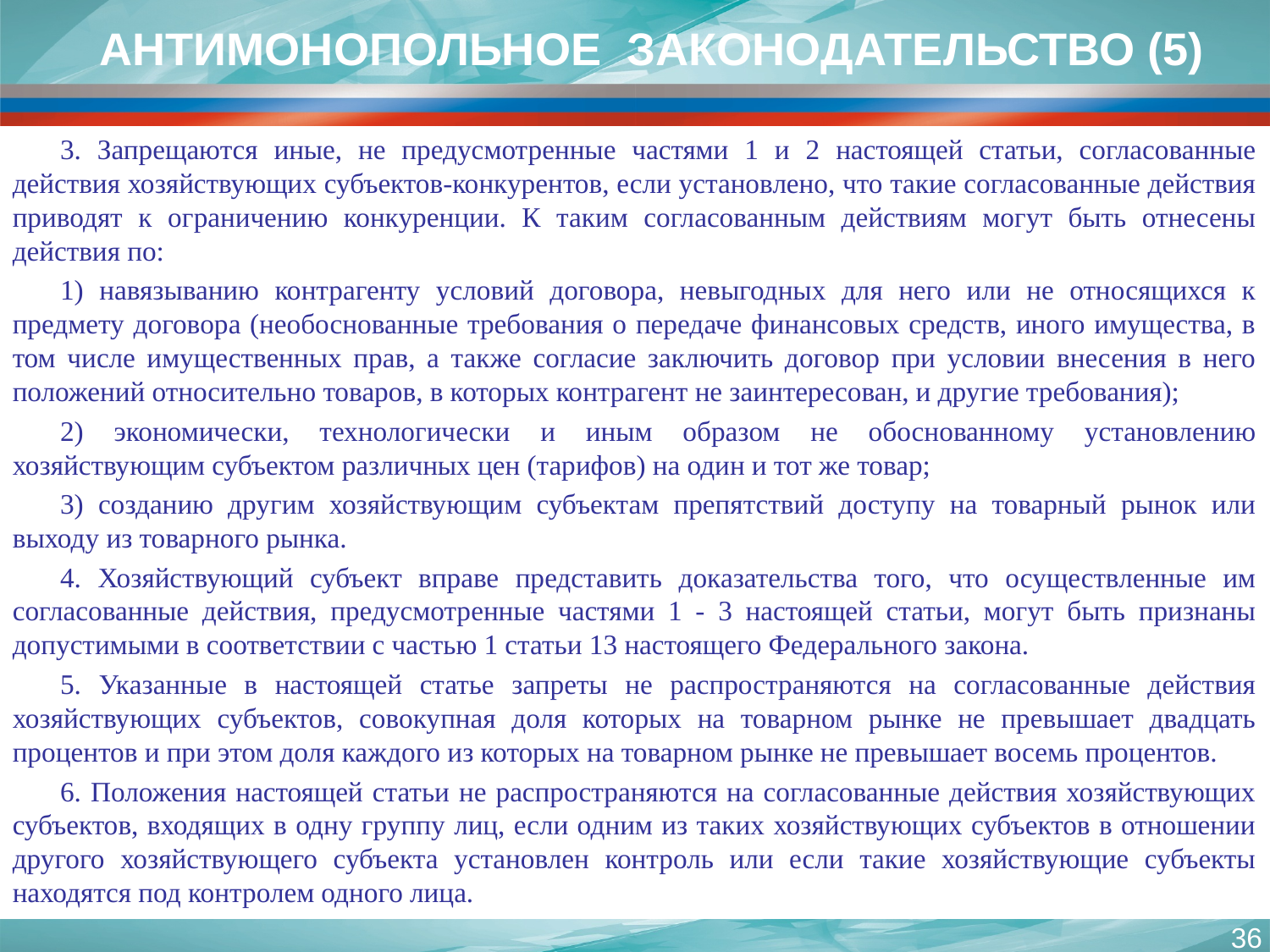

АНТИМОНОПОЛЬНОЕ  ЗАКОНОДАТЕЛЬСТВО (5)
3. Запрещаются иные, не предусмотренные частями 1 и 2 настоящей статьи, согласованные действия хозяйствующих субъектов-конкурентов, если установлено, что такие согласованные действия приводят к ограничению конкуренции. К таким согласованным действиям могут быть отнесены действия по:
1) навязыванию контрагенту условий договора, невыгодных для него или не относящихся к предмету договора (необоснованные требования о передаче финансовых средств, иного имущества, в том числе имущественных прав, а также согласие заключить договор при условии внесения в него положений относительно товаров, в которых контрагент не заинтересован, и другие требования);
2) экономически, технологически и иным образом не обоснованному установлению хозяйствующим субъектом различных цен (тарифов) на один и тот же товар;
3) созданию другим хозяйствующим субъектам препятствий доступу на товарный рынок или выходу из товарного рынка.
4. Хозяйствующий субъект вправе представить доказательства того, что осуществленные им согласованные действия, предусмотренные частями 1 - 3 настоящей статьи, могут быть признаны допустимыми в соответствии с частью 1 статьи 13 настоящего Федерального закона.
5. Указанные в настоящей статье запреты не распространяются на согласованные действия хозяйствующих субъектов, совокупная доля которых на товарном рынке не превышает двадцать процентов и при этом доля каждого из которых на товарном рынке не превышает восемь процентов.
6. Положения настоящей статьи не распространяются на согласованные действия хозяйствующих субъектов, входящих в одну группу лиц, если одним из таких хозяйствующих субъектов в отношении другого хозяйствующего субъекта установлен контроль или если такие хозяйствующие субъекты находятся под контролем одного лица.

36